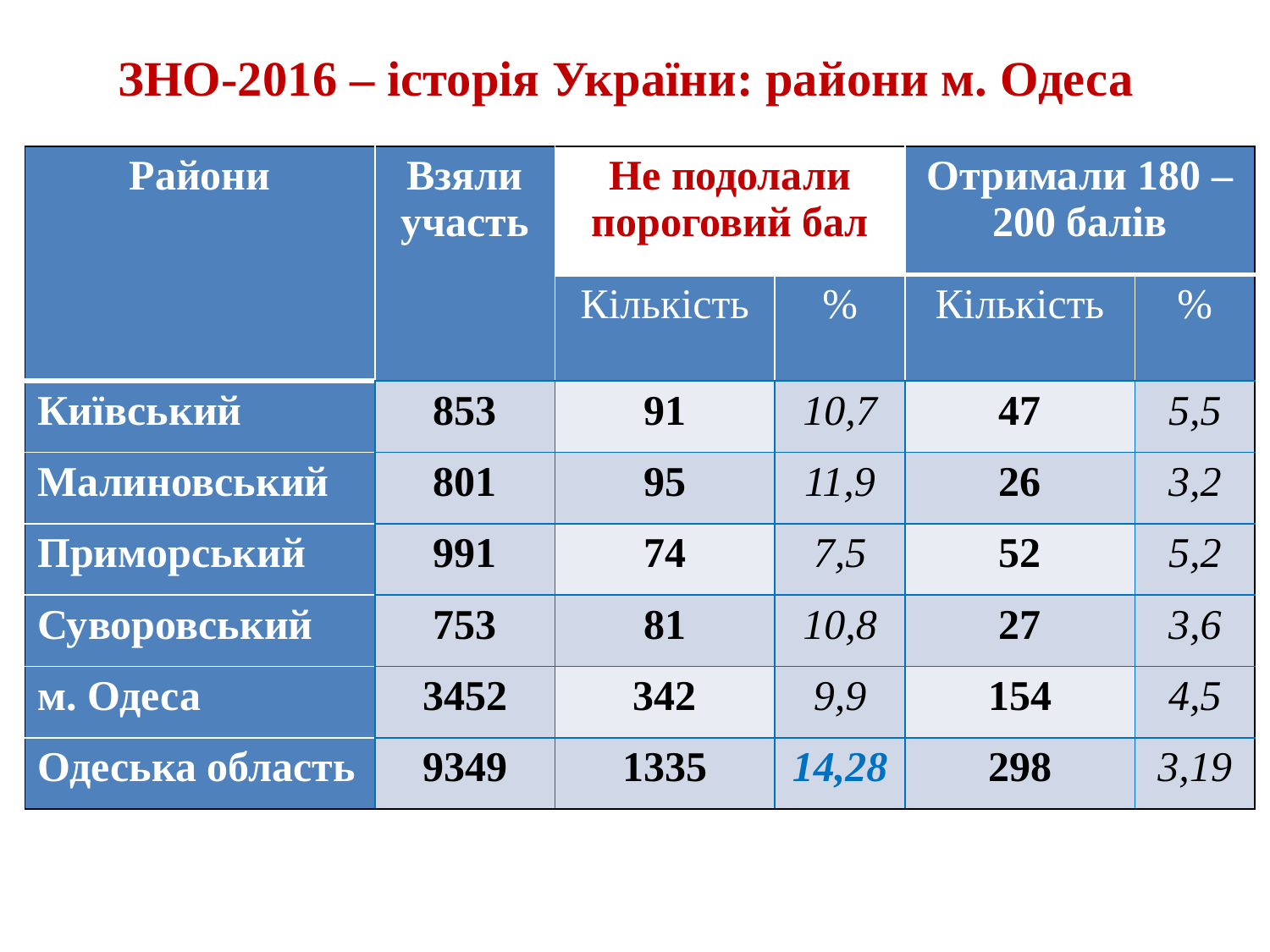

# ЗНО-2016 – історія України: райони м. Одеса
| Райони | Взяли участь | Не подолали пороговий бал |  | Отримали 180 – 200 балів |  |
| --- | --- | --- | --- | --- | --- |
|  |  | Кількість | % | Кількість | % |
| Київський | 853 | 91 | 10,7 | 47 | 5,5 |
| Малиновський | 801 | 95 | 11,9 | 26 | 3,2 |
| Приморський | 991 | 74 | 7,5 | 52 | 5,2 |
| Суворовський | 753 | 81 | 10,8 | 27 | 3,6 |
| м. Одеса | 3452 | 342 | 9,9 | 154 | 4,5 |
| Одеська область | 9349 | 1335 | 14,28 | 298 | 3,19 |